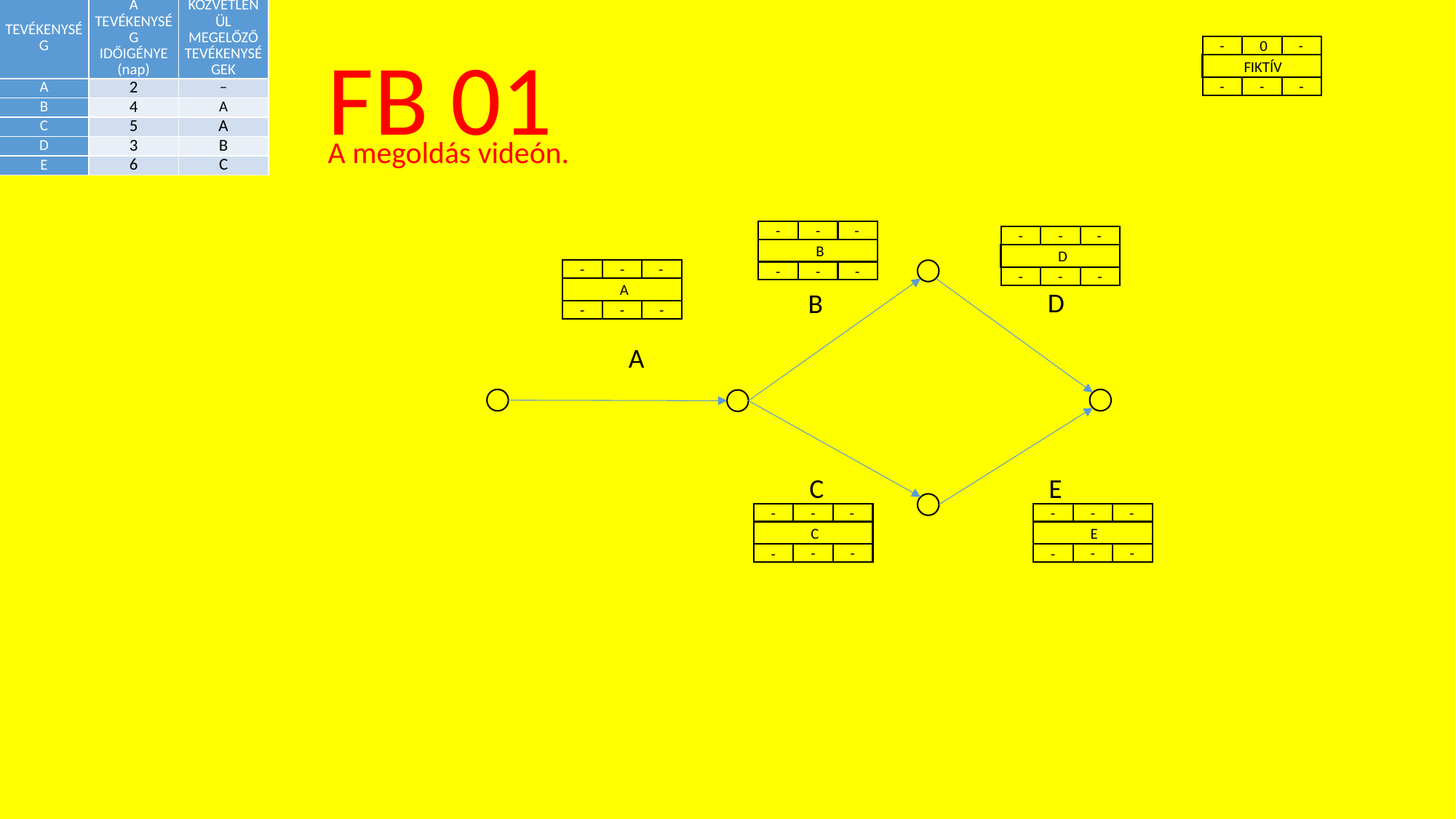

| TEVÉKENYSÉG | A TEVÉKENYSÉG IDŐIGÉNYE (nap) | KÖZVETLENÜL MEGELŐZŐ TEVÉKENYSÉGEK |
| --- | --- | --- |
| A | 2 | – |
| B | 4 | A |
| C | 5 | A |
| D | 3 | B |
| E | 6 | C |
FB 01
-
0
-

FIKTÍV
-
-
-
A megoldás videón.
-
-
-

B
-
-
-
-
-
-

D
-
-
-
-
-
-

A
-
-
-

D
B
A

E
C

-
-
-

E
-
-
-
-
-
-

C
-
-
-